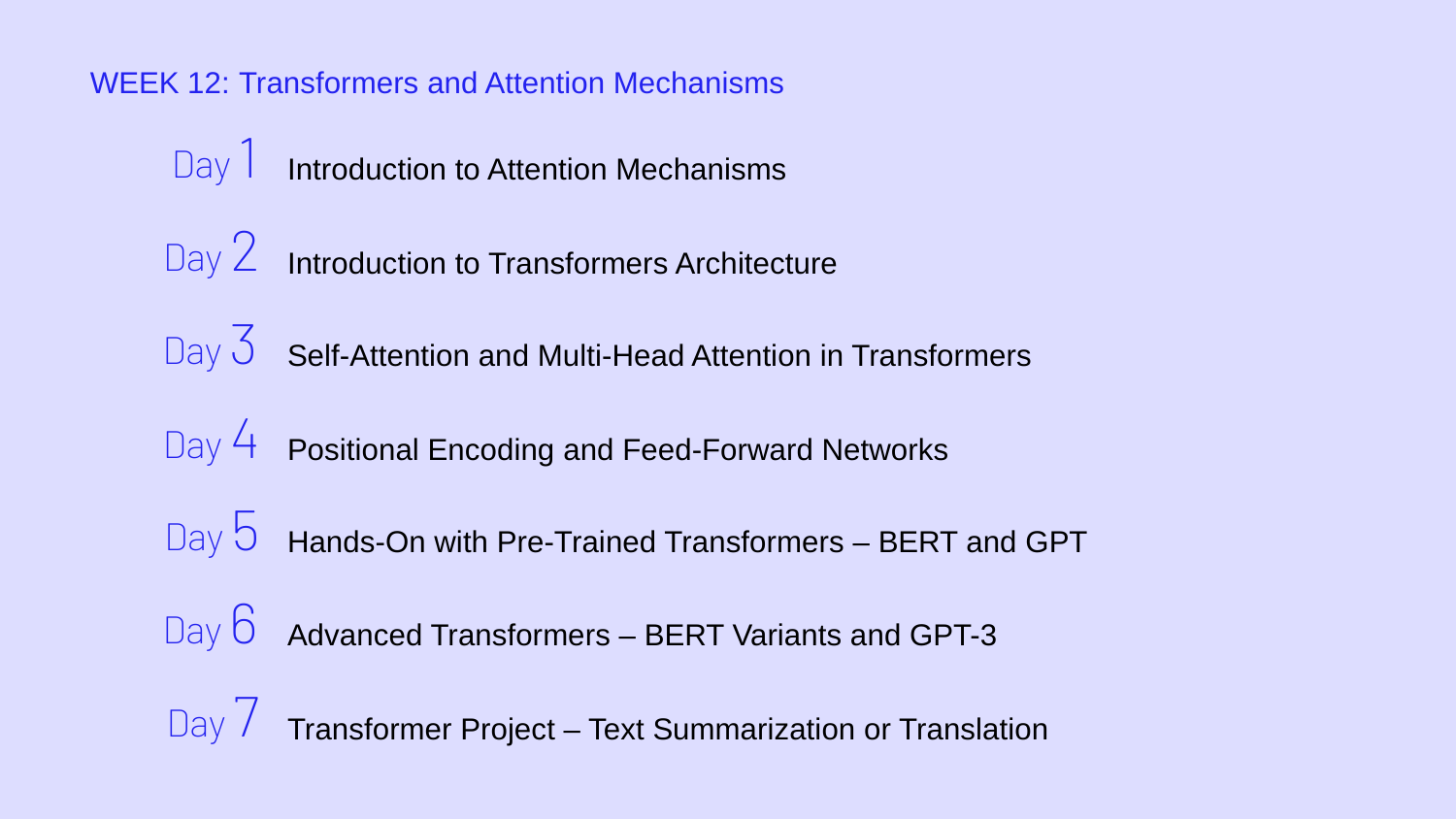

WEEK 12: Transformers and Attention Mechanisms
Day 1
Introduction to Attention Mechanisms
Day 2
Introduction to Transformers Architecture
Day 3
Self-Attention and Multi-Head Attention in Transformers
Day 4
Positional Encoding and Feed-Forward Networks
Day 5
Hands-On with Pre-Trained Transformers – BERT and GPT
Day 6
Advanced Transformers – BERT Variants and GPT-3
Day 7
Transformer Project – Text Summarization or Translation